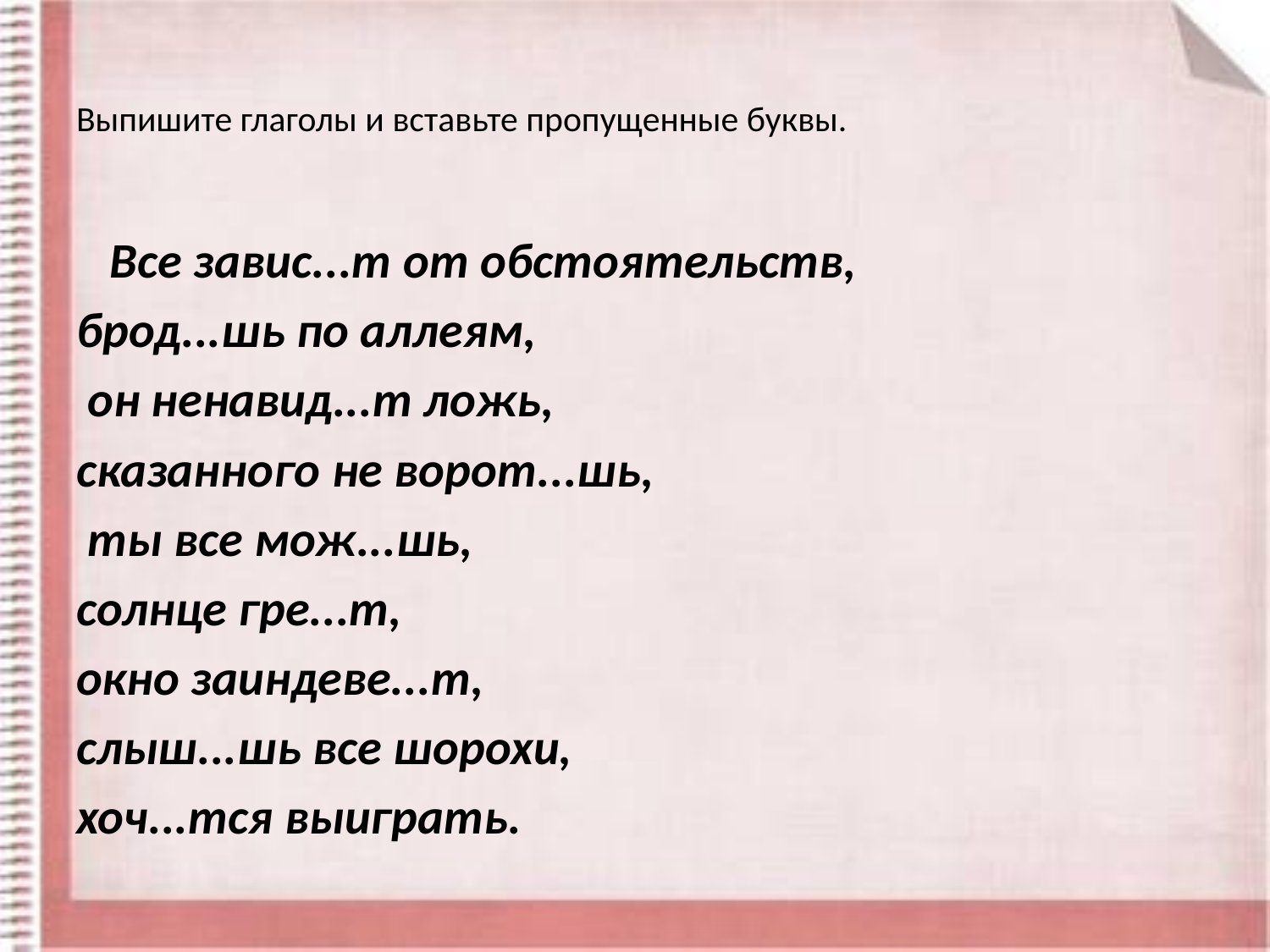

# Выпишите глаголы и вставьте пропущенные буквы.
   Все завис...т от обстоятельств,
брод...шь по аллеям,
 он ненавид...т ложь,
сказанного не ворот...шь,
 ты все мож...шь,
солнце гре...т,
окно заиндеве...т,
слыш...шь все шорохи,
хоч...тся выиграть.